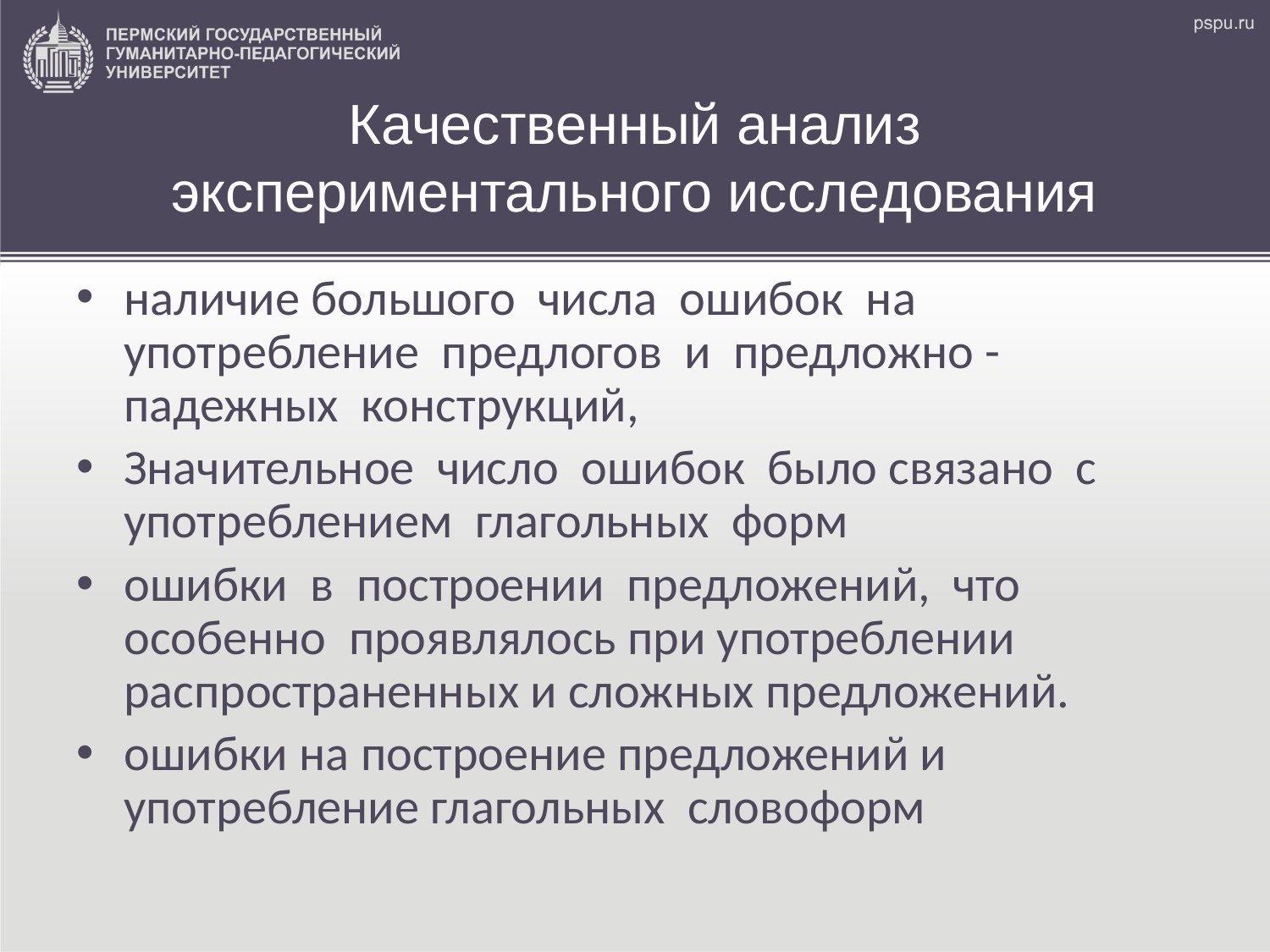

# Качественный анализ экспериментального исследования
наличие большого  числа  ошибок  на  употребление  предлогов  и  предложно - падежных  конструкций,
Значительное  число  ошибок  было связано  с  употреблением  глагольных  форм
ошибки  в  построении  предложений,  что  особенно  проявлялось при употреблении распространенных и сложных предложений.
ошибки на построение предложений и употребление глагольных  словоформ